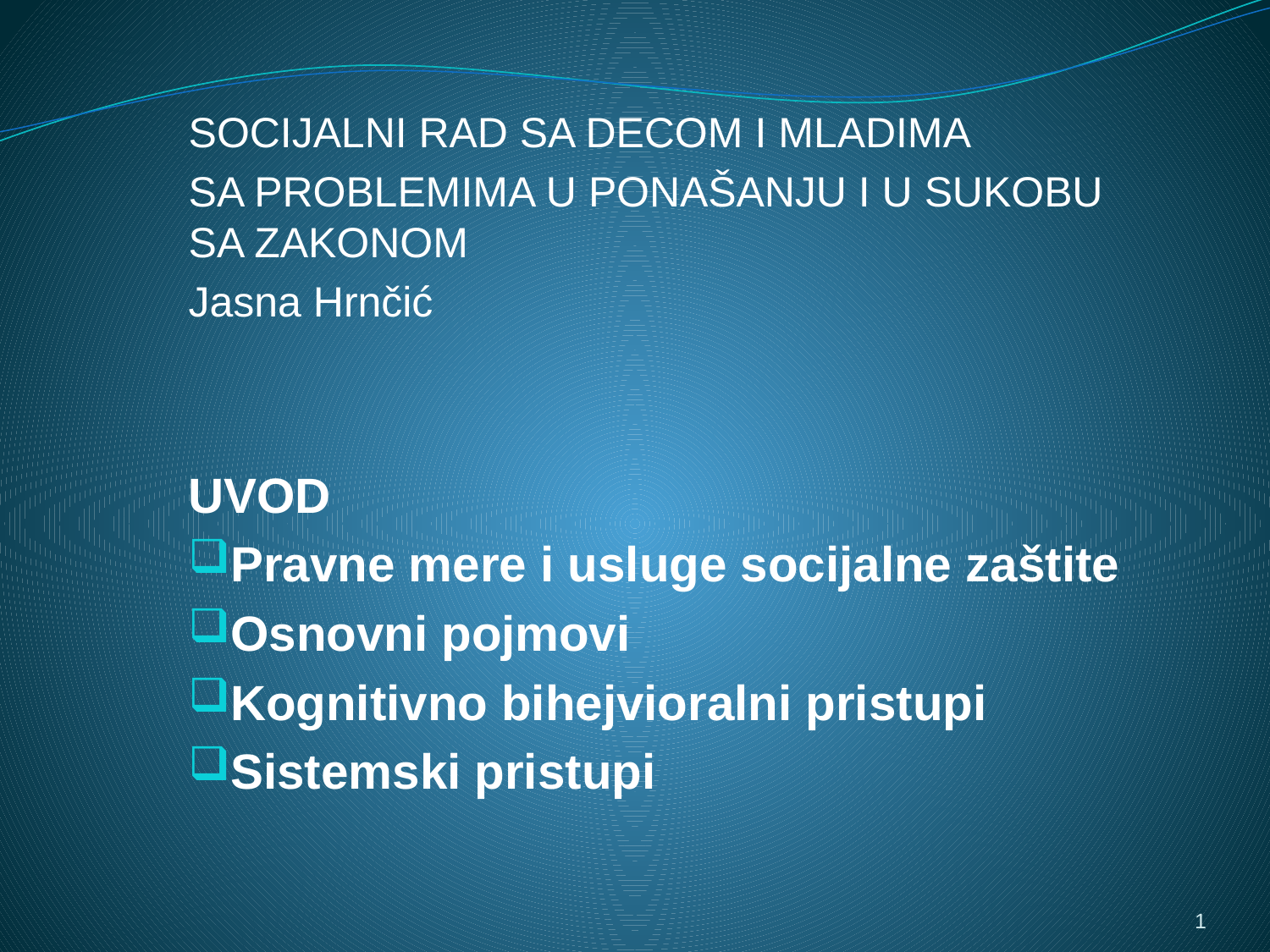

SOCIJALNI RAD SA DECOM I MLADIMA
SA PROBLEMIMA U PONAŠANJU I U SUKOBU SA ZAKONOM
Jasna Hrnčić

UVOD
Pravne mere i usluge socijalne zaštite
Osnovni pojmovi
Kognitivno bihejvioralni pristupi
Sistemski pristupi
#
1